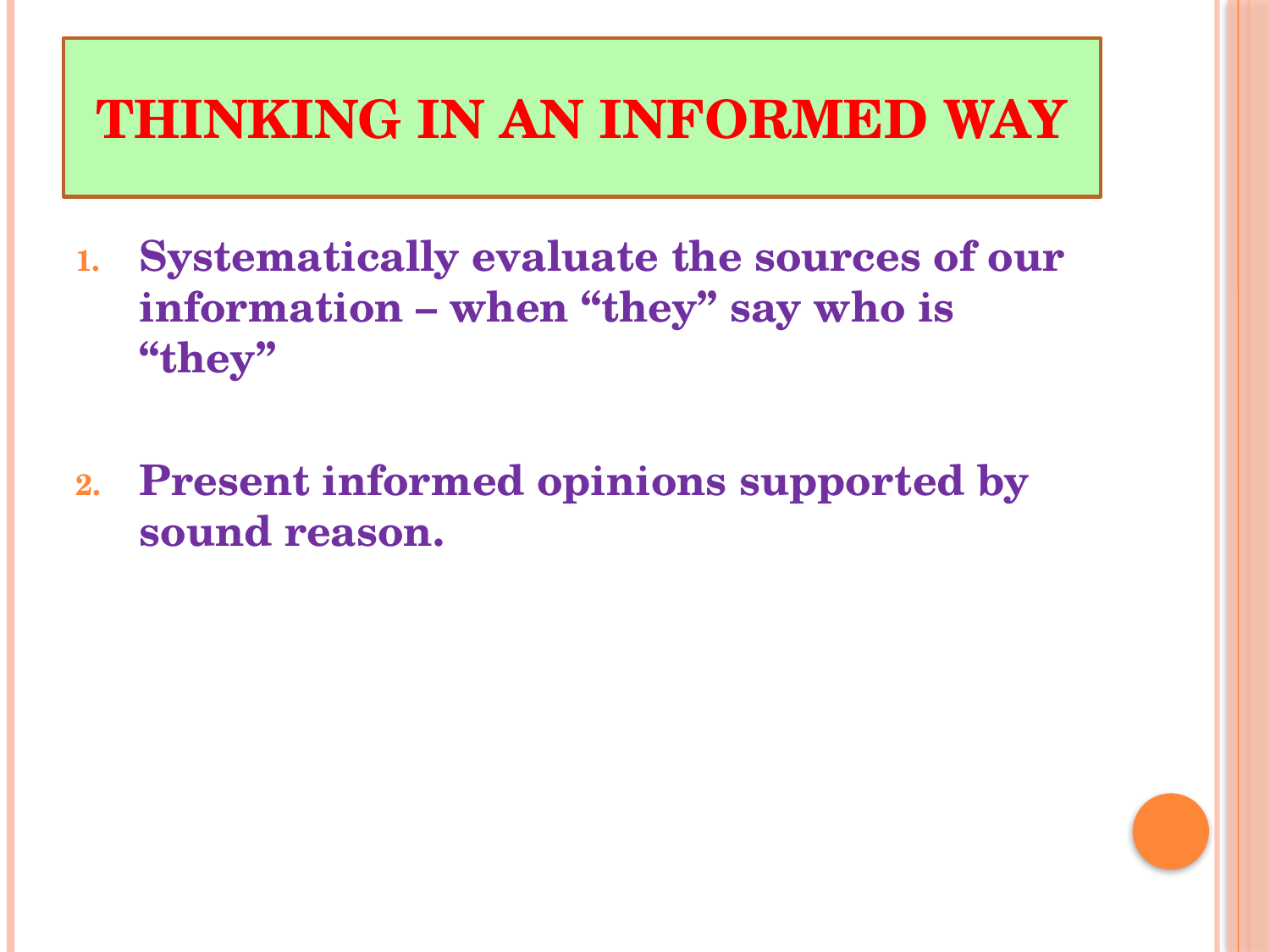

# Thinking in an informed way
Systematically evaluate the sources of our information – when “they” say who is “they”

Present informed opinions supported by sound reason.